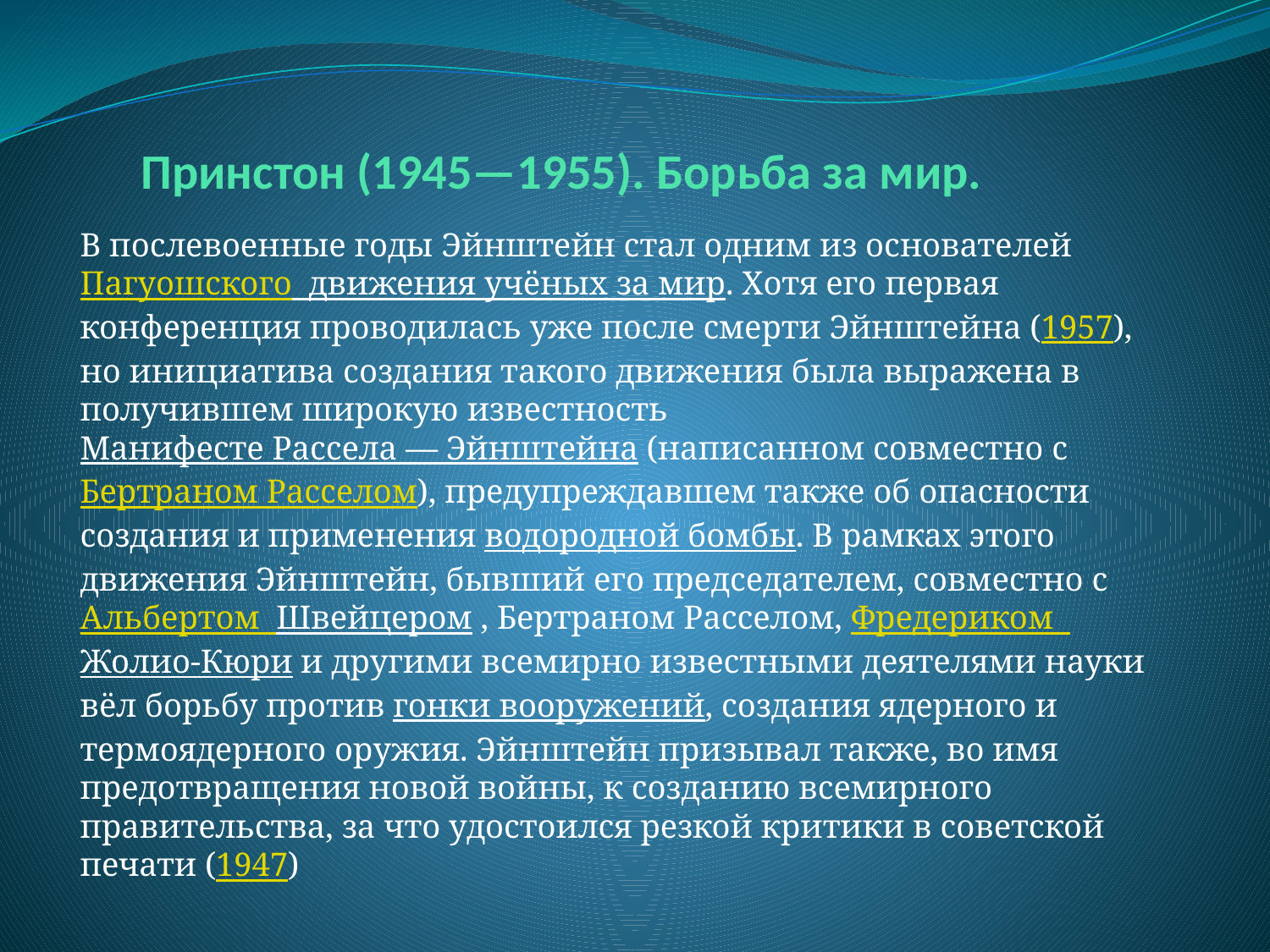

# Принстон (1945—1955). Борьба за мир.
В послевоенные годы Эйнштейн стал одним из основателей  Пагуошского  движения учёных за мир. Хотя его первая конференция проводилась уже после смерти Эйнштейна (1957), но инициатива создания такого движения была выражена в получившем широкую известность Манифесте Рассела — Эйнштейна (написанном совместно с Бертраном Расселом), предупреждавшем также об опасности создания и применения водородной бомбы. В рамках этого движения Эйнштейн, бывший его председателем, совместно с Альбертом  Швейцером , Бертраном Расселом, Фредериком  Жолио-Кюри и другими всемирно известными деятелями науки вёл борьбу против гонки вооружений, создания ядерного и термоядерного оружия. Эйнштейн призывал также, во имя предотвращения новой войны, к созданию всемирного правительства, за что удостоился резкой критики в советской печати (1947)